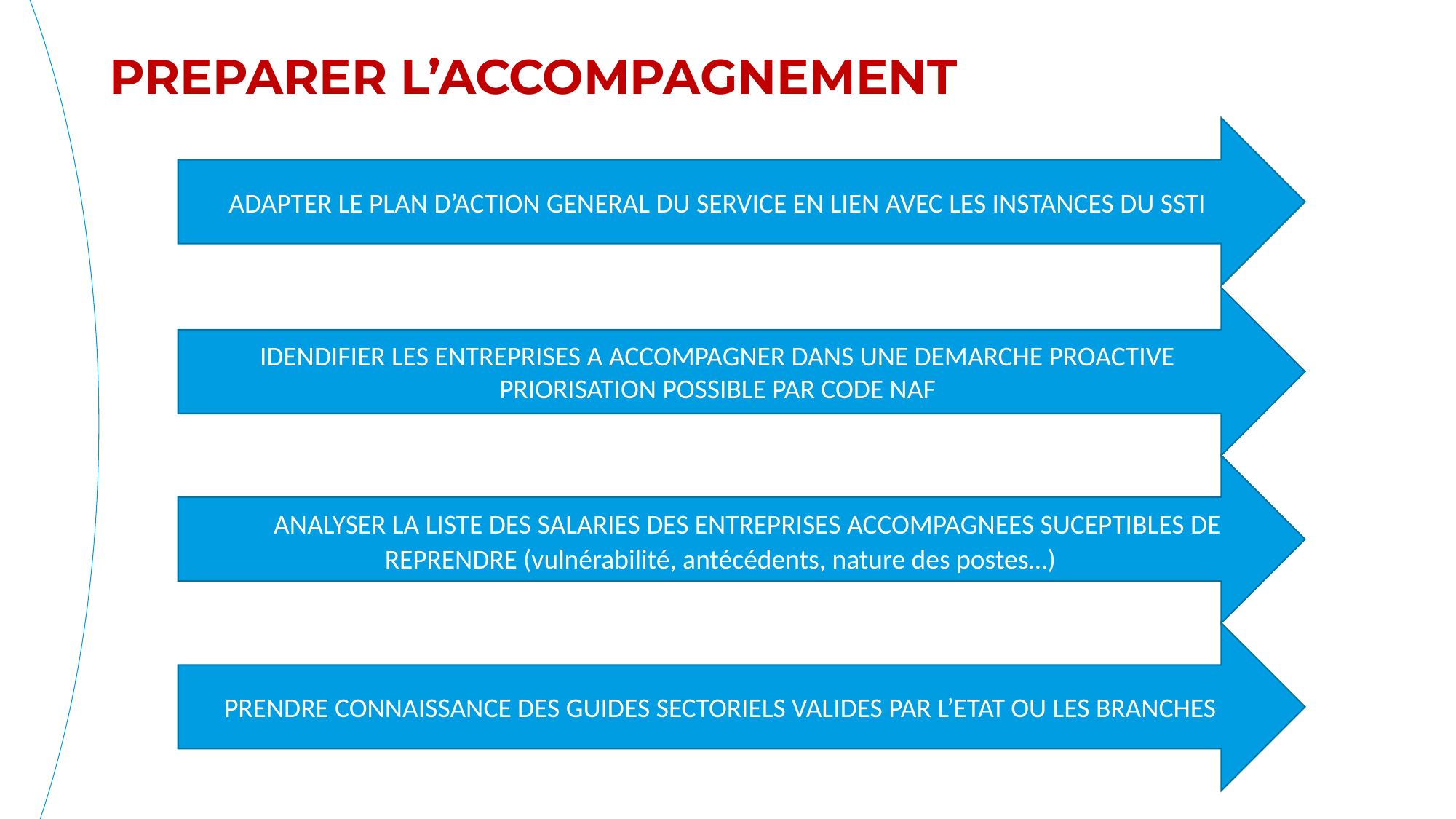

PREPARER L’ACCOMPAGNEMENT
ADAPTER LE PLAN D’ACTION GENERAL DU SERVICE EN LIEN AVEC LES INSTANCES DU SSTI
IDENDIFIER LES ENTREPRISES A ACCOMPAGNER DANS UNE DEMARCHE PROACTIVE
PRIORISATION POSSIBLE PAR CODE NAF
ANALYSER LA LISTE DES SALARIES DES ENTREPRISES ACCOMPAGNEES SUCEPTIBLES DE REPRENDRE (vulnérabilité, antécédents, nature des postes…)
PRENDRE CONNAISSANCE DES GUIDES SECTORIELS VALIDES PAR L’ETAT OU LES BRANCHES